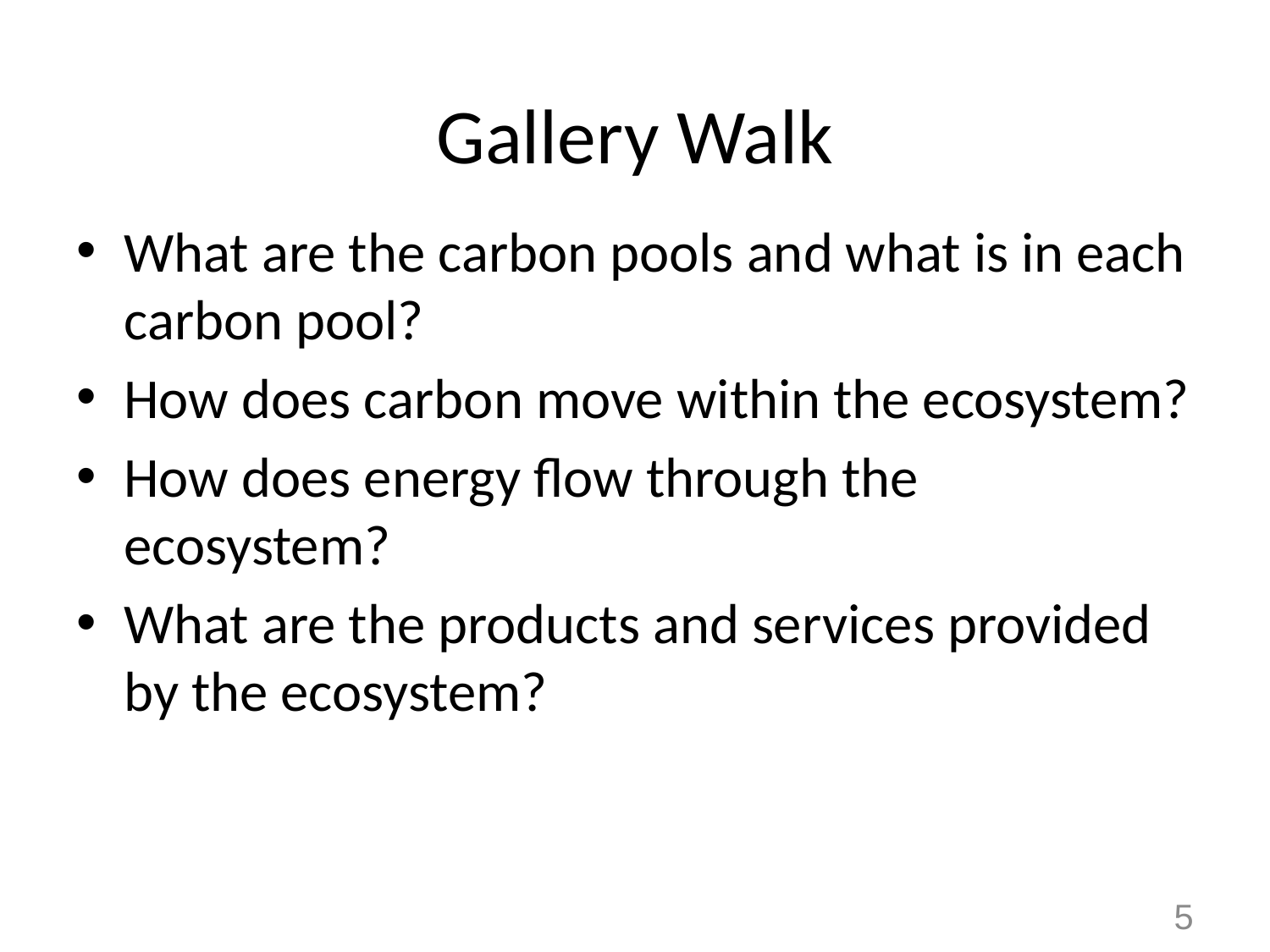

# Gallery Walk
What are the carbon pools and what is in each carbon pool?
How does carbon move within the ecosystem?
How does energy flow through the ecosystem?
What are the products and services provided by the ecosystem?
5